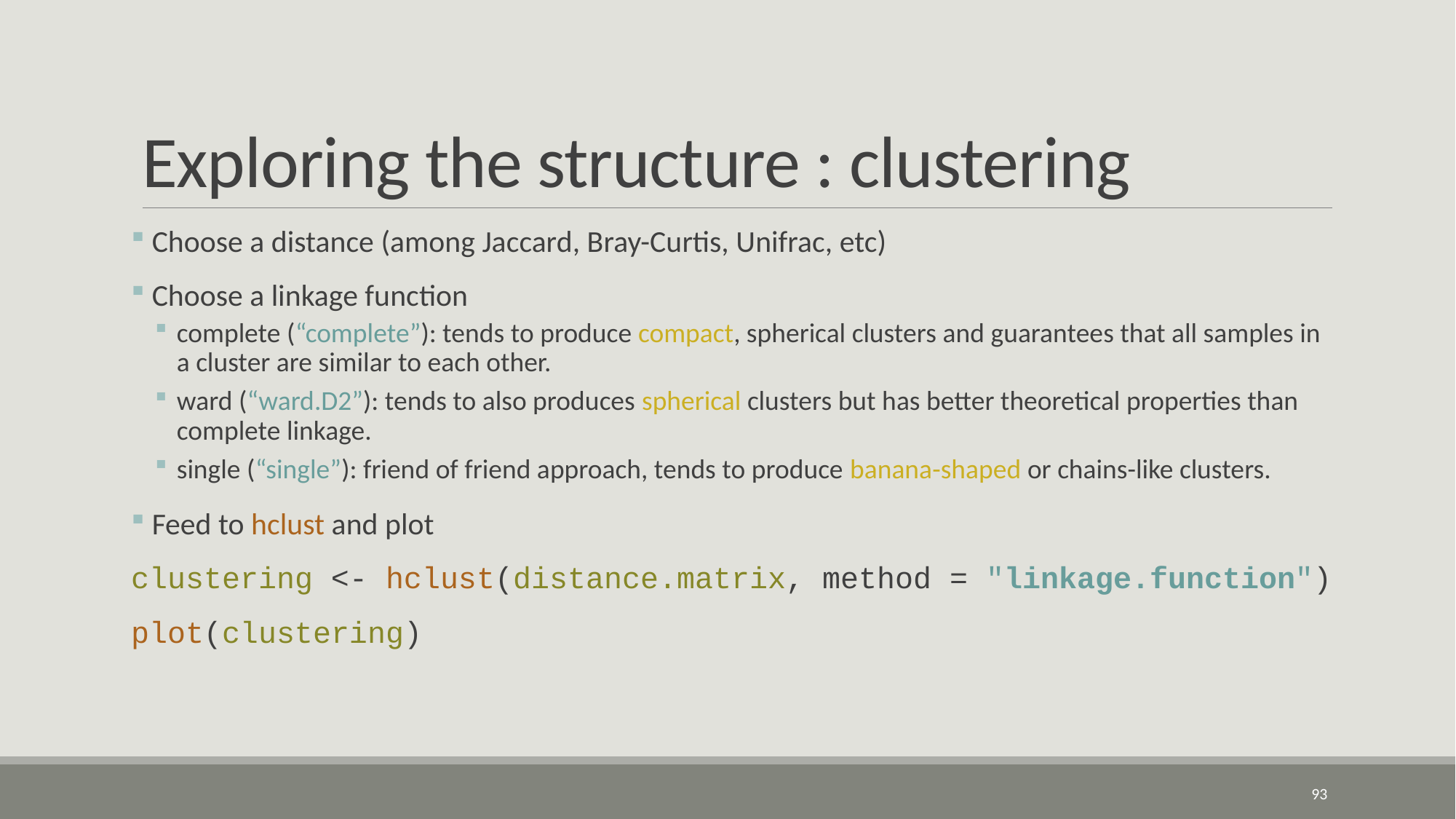

# Exploring the structure : clustering
 Choose a distance (among Jaccard, Bray-Curtis, Unifrac, etc)
 Choose a linkage function
complete (“complete”): tends to produce compact, spherical clusters and guarantees that all samples in a cluster are similar to each other.
ward (“ward.D2”): tends to also produces spherical clusters but has better theoretical properties than complete linkage.
single (“single”): friend of friend approach, tends to produce banana-shaped or chains-like clusters.
 Feed to hclust and plot
clustering <- hclust(distance.matrix, method = "linkage.function")
plot(clustering)
93